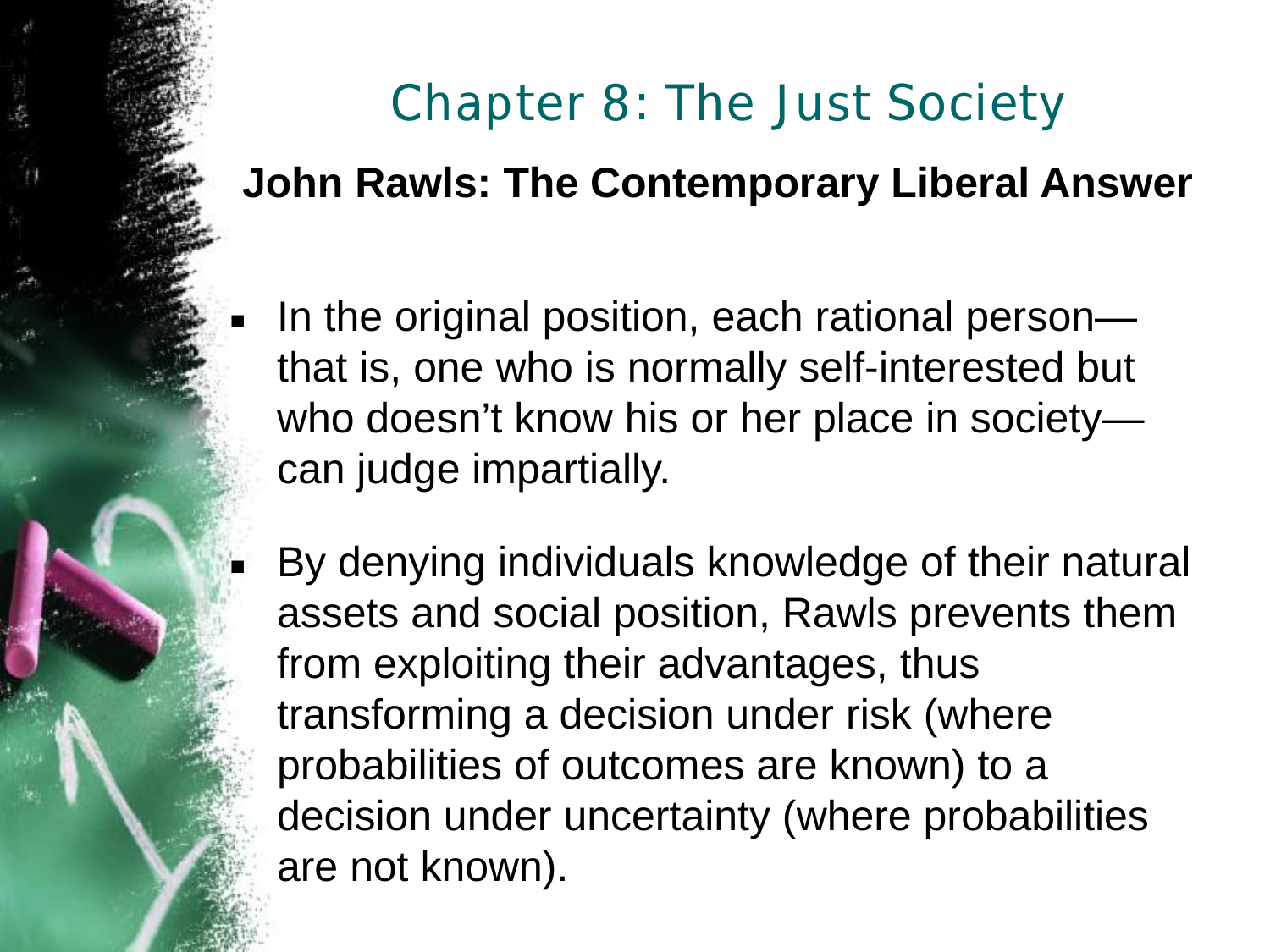

# Chapter 8: The Just Society
John Rawls: The Contemporary Liberal Answer

In the original position, each rational person—that is, one who is normally self-interested but who doesn’t know his or her place in society—can judge impartially.
By denying individuals knowledge of their natural assets and social position, Rawls prevents them from exploiting their advantages, thus transforming a decision under risk (where probabilities of outcomes are known) to a decision under uncertainty (where probabilities are not known).